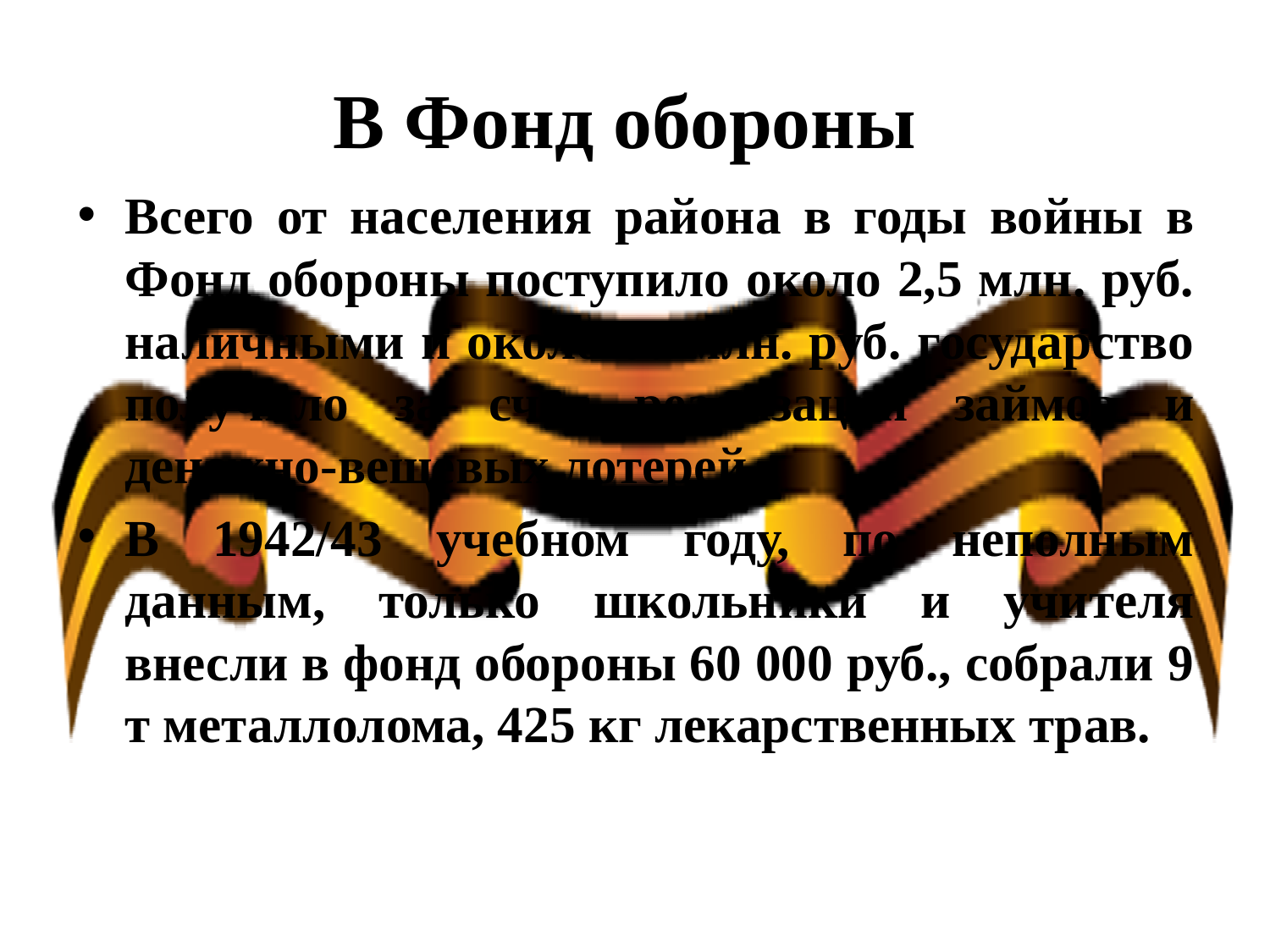

# В Фонд обороны
Всего от населения района в годы войны в Фонд обороны поступило около 2,5 млн. руб. наличными и около 60 млн. руб. государство получило за счет реализации займов и денежно-вещевых лотерей.
В 1942/43 учебном году, по неполным данным, только школьники и учителя внесли в фонд обороны 60 000 руб., собрали 9 т металлолома, 425 кг лекарственных трав.